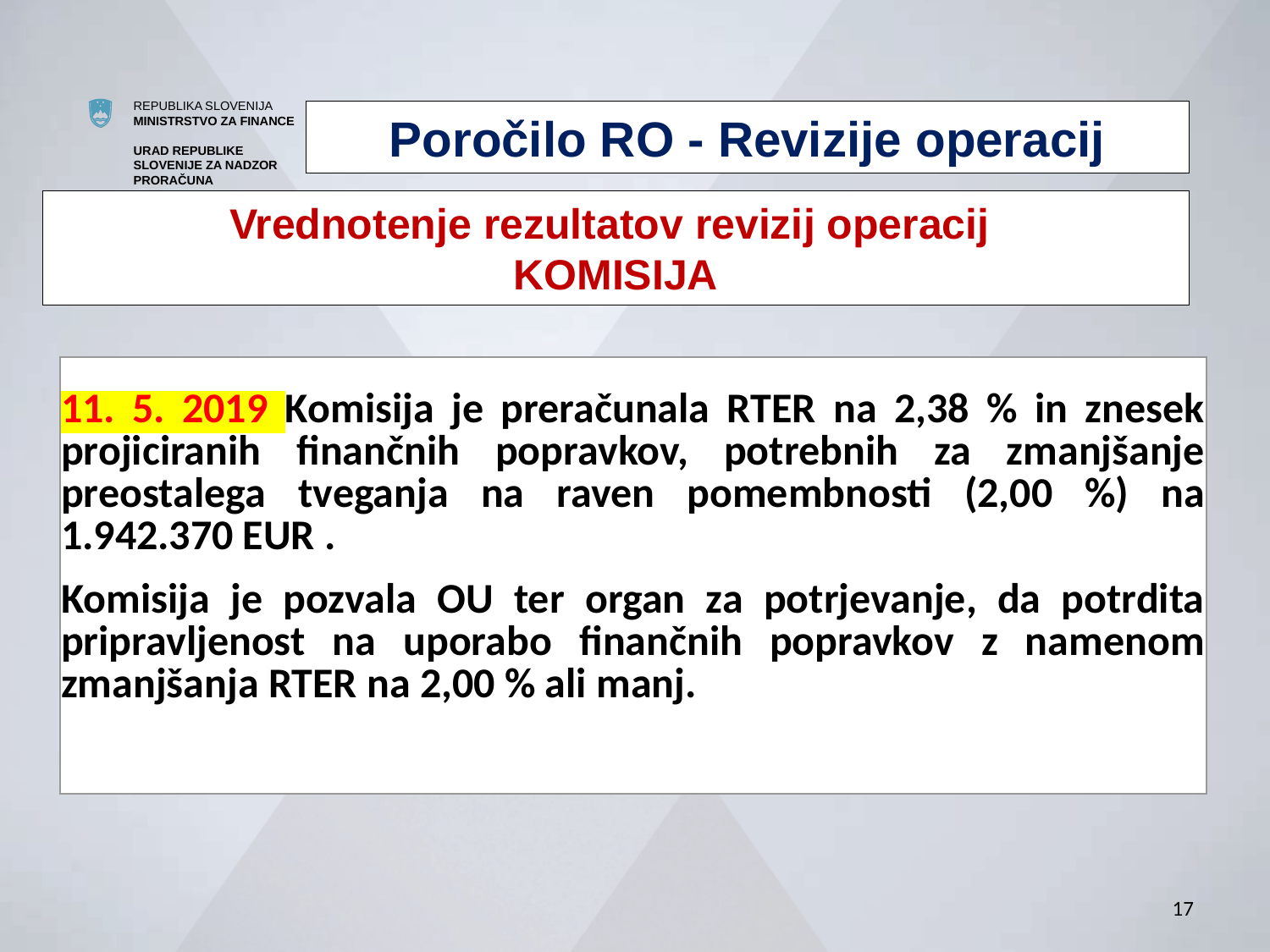

Poročilo RO - Revizije operacij
Vrednotenje rezultatov revizij operacij
KOMISIJA
| 11. 5. 2019 Komisija je preračunala RTER na 2,38 % in znesek projiciranih finančnih popravkov, potrebnih za zmanjšanje preostalega tveganja na raven pomembnosti (2,00 %) na 1.942.370 EUR . Komisija je pozvala OU ter organ za potrjevanje, da potrdita pripravljenost na uporabo finančnih popravkov z namenom zmanjšanja RTER na 2,00 % ali manj. |
| --- |
17